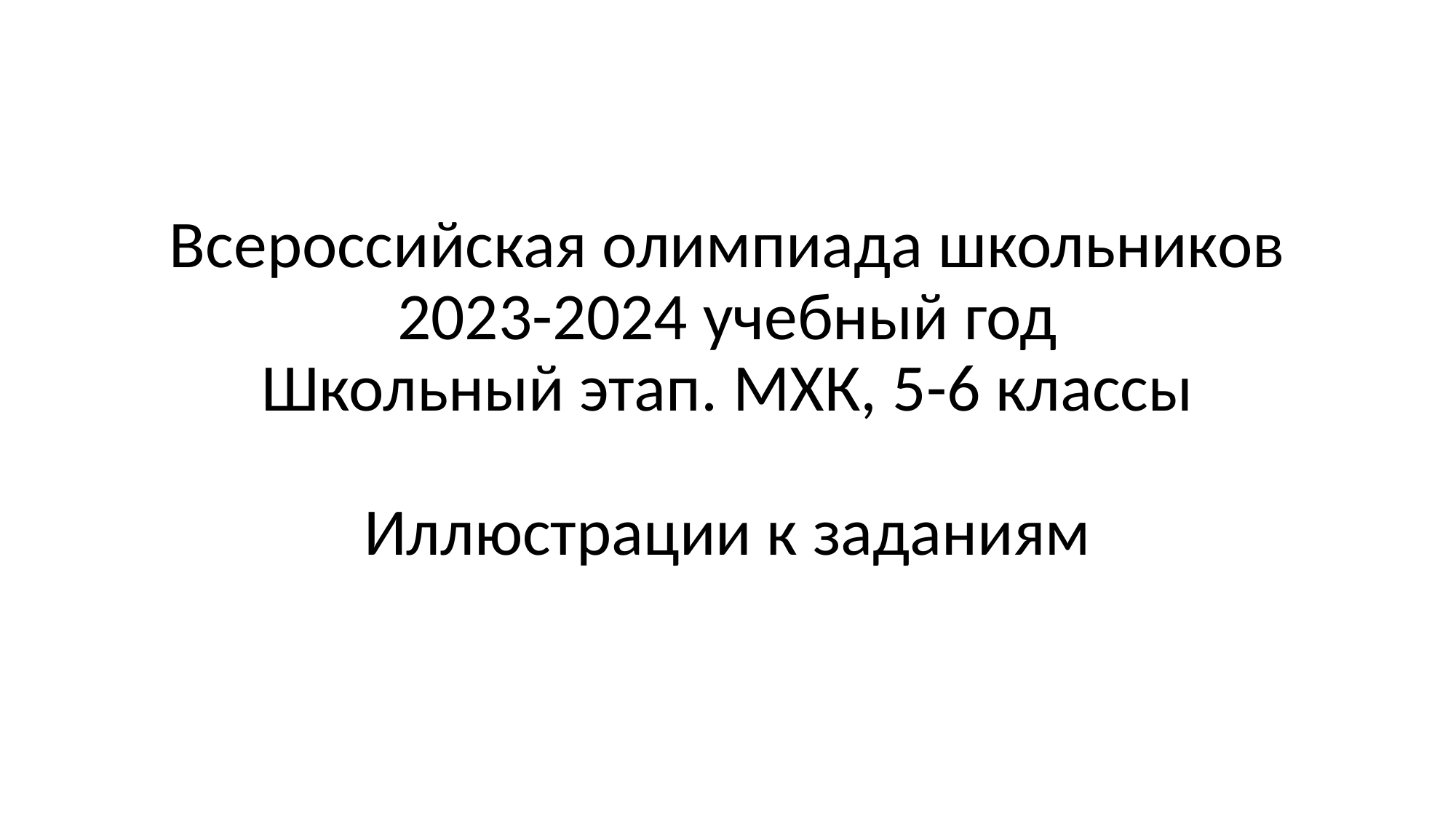

# Всероссийская олимпиада школьников 2023-2024 учебный год Школьный этап. МХК, 5-6 классы Иллюстрации к заданиям